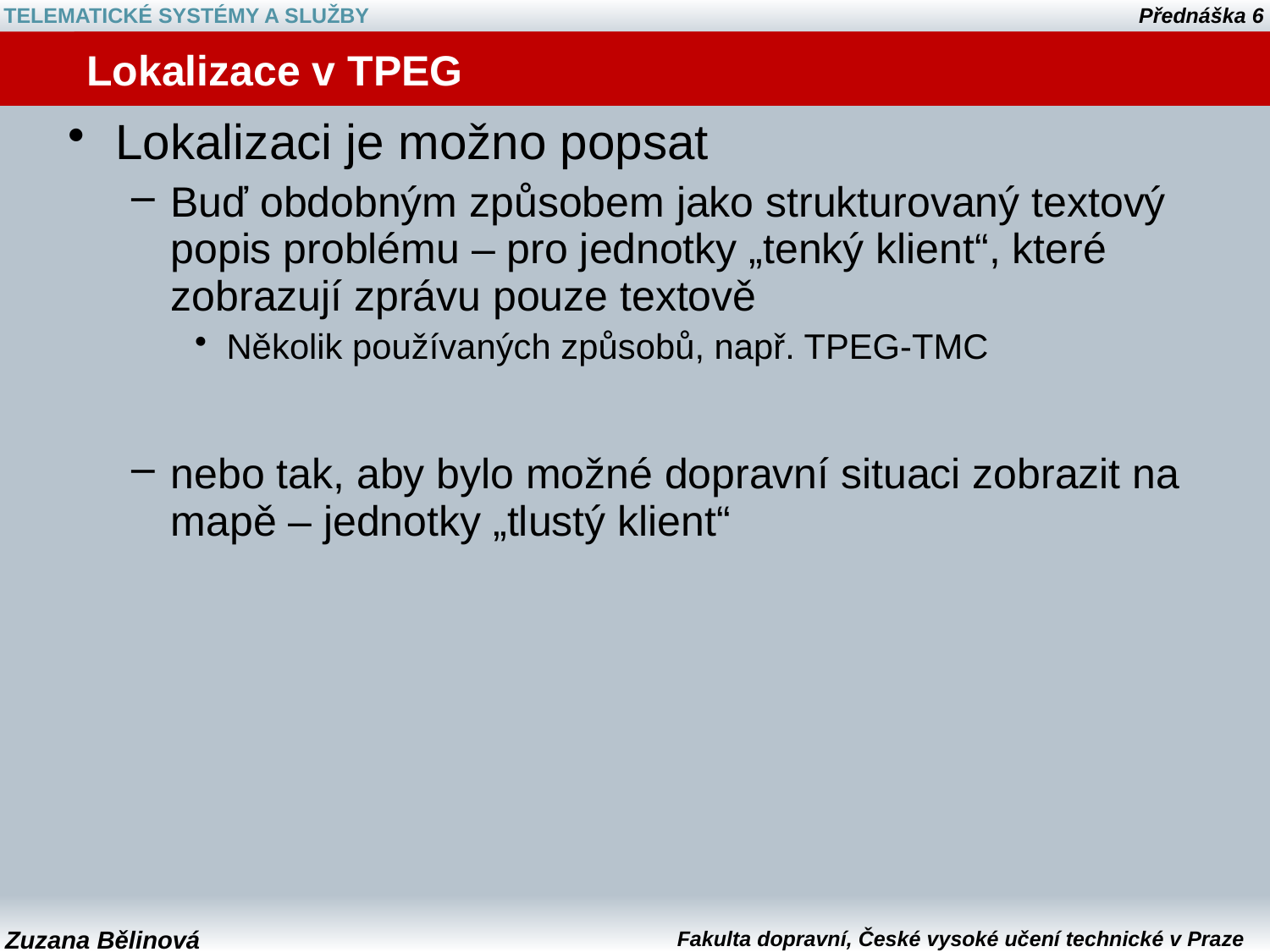

# Lokalizace v TPEG
Lokalizaci je možno popsat
Buď obdobným způsobem jako strukturovaný textový popis problému – pro jednotky „tenký klient“, které zobrazují zprávu pouze textově
Několik používaných způsobů, např. TPEG-TMC

nebo tak, aby bylo možné dopravní situaci zobrazit na mapě – jednotky „tlustý klient“